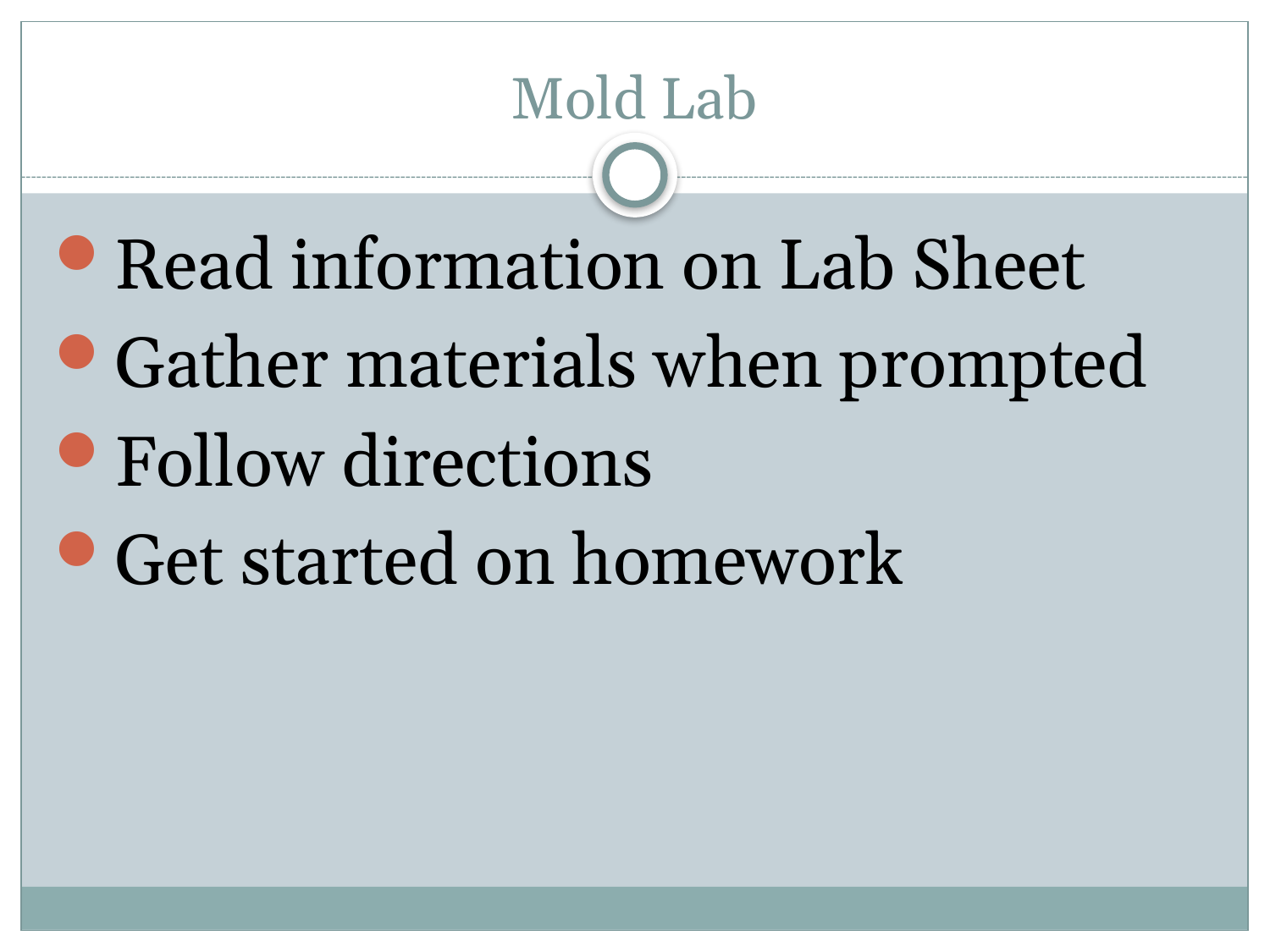

# Mold Lab
Read information on Lab Sheet
Gather materials when prompted
Follow directions
Get started on homework